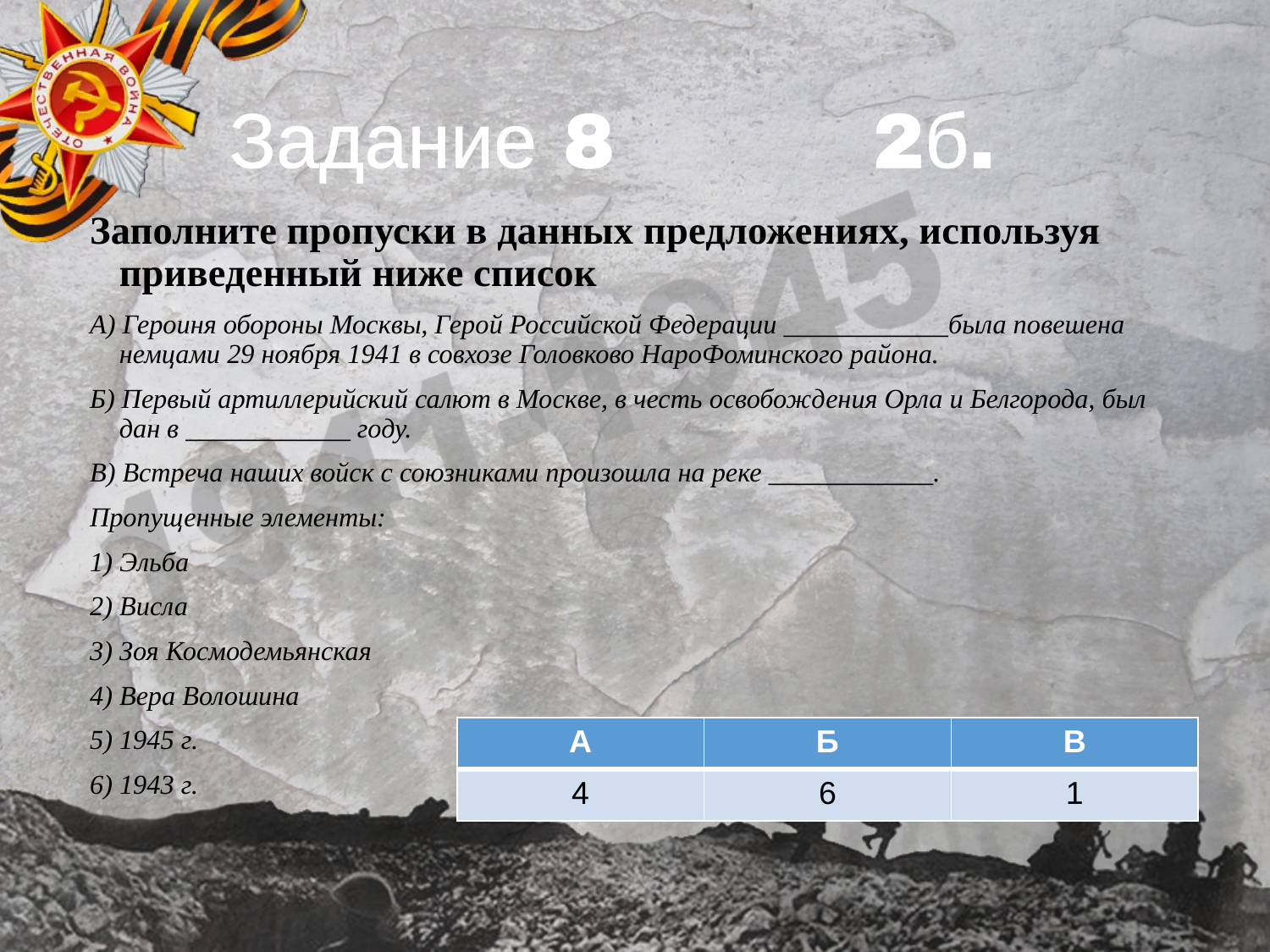

# Задание 8          2б.
Заполните пропуски в данных предложениях, используя приведенный ниже список
А) Героиня обороны Москвы, Герой Российской Федерации ____________была повешена немцами 29 ноября 1941 в совхозе Головково НароФоминского района.
Б) Первый артиллерийский салют в Москве, в честь освобождения Орла и Белгорода, был дан в ____________ году.
В) Встреча наших войск с союзниками произошла на реке ____________.
Пропущенные элементы:
1) Эльба
2) Висла
3) Зоя Космодемьянская
4) Вера Волошина
5) 1945 г.
6) 1943 г.

| А | Б | В |
| --- | --- | --- |
| 4 | 6 | 1 |